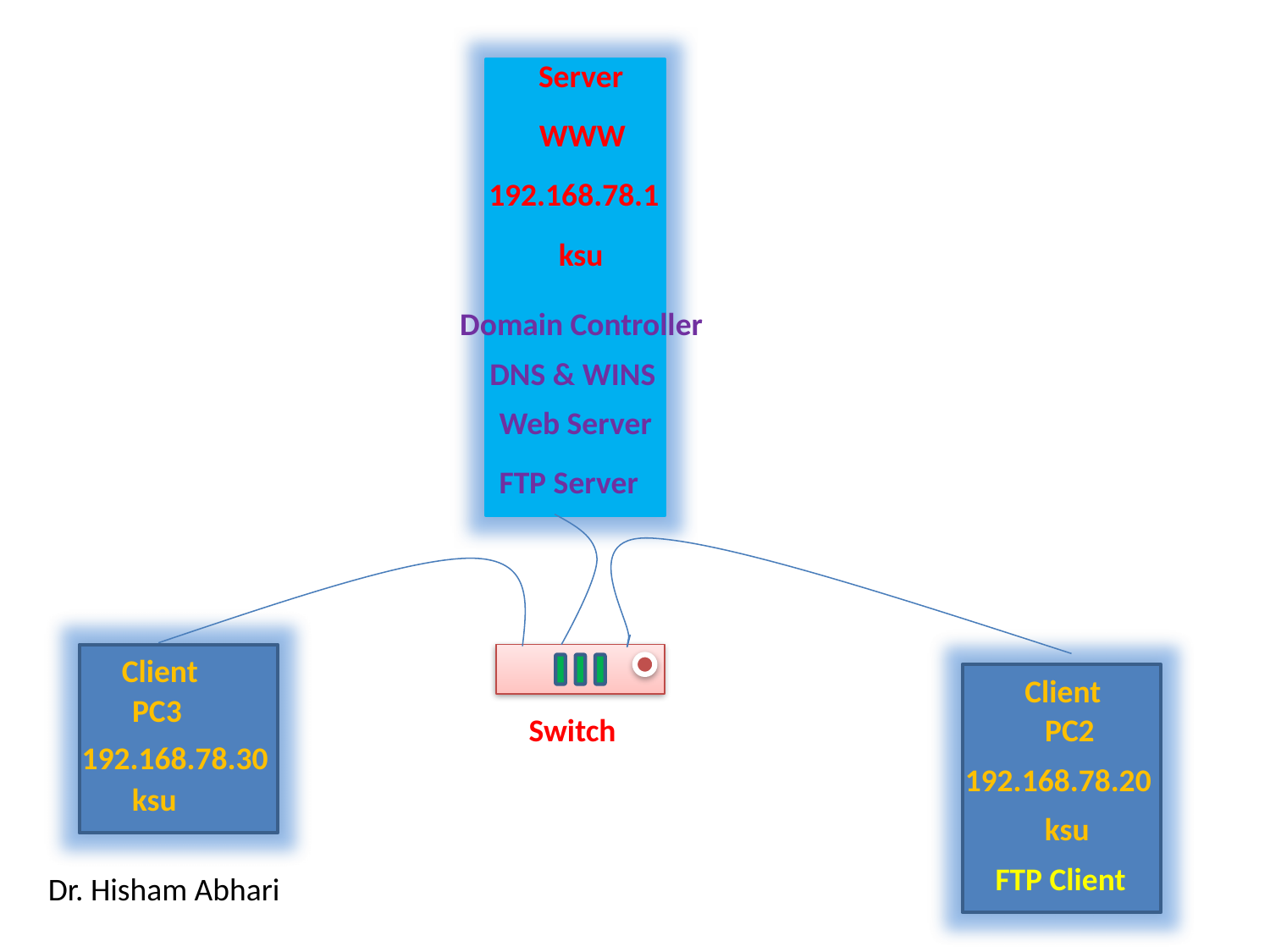

Server

WWW
192.168.78.1
ksu
Domain Controller
DNS & WINS
Web Server
FTP Server

Client

Client
PC3
Switch
PC2
192.168.78.30
192.168.78.20
ksu
ksu
FTP Client
Dr. Hisham Abhari